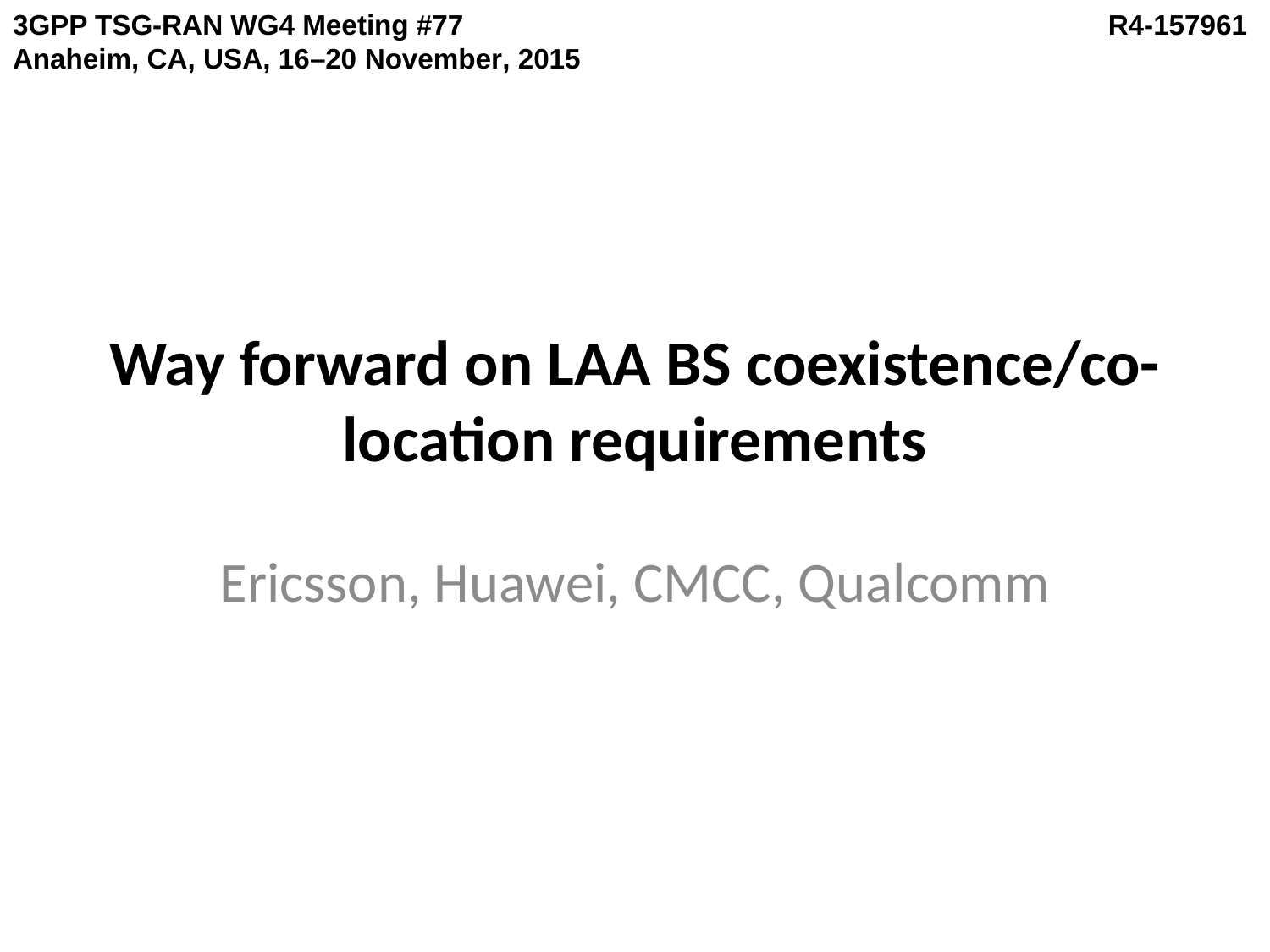

3GPP TSG-RAN WG4 Meeting #77	                                                                           R4-157961 Anaheim, CA, USA, 16–20 November, 2015
# Way forward on LAA BS coexistence/co-location requirements
Ericsson, Huawei, CMCC, Qualcomm